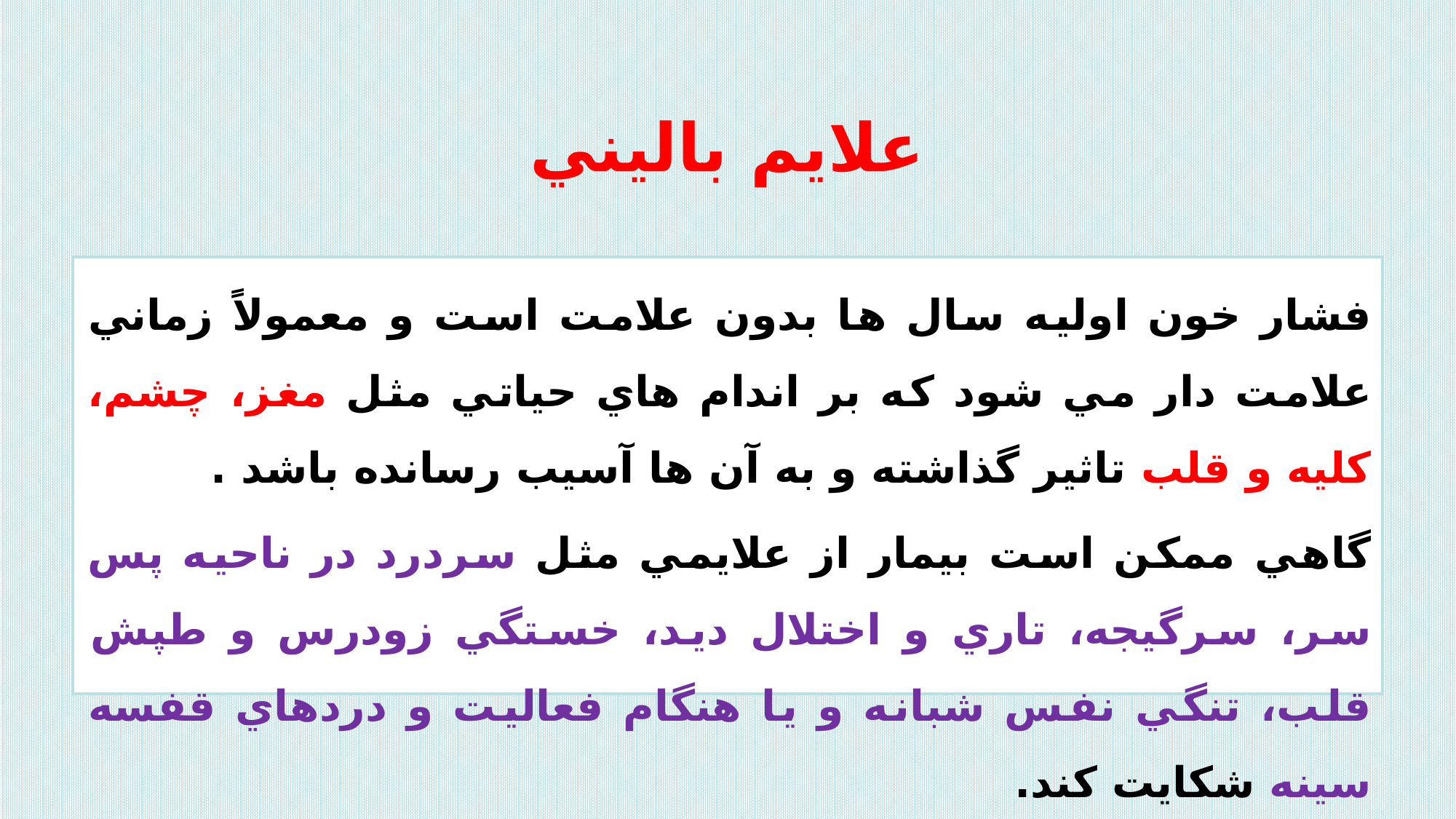

# علايم باليني
فشار خون اوليه سال ها بدون علامت است و معمولاً زماني علامت دار مي شود كه بر اندام هاي حياتي مثل مغز، چشم، كليه و قلب تاثير گذاشته و به آن ها آسيب رسانده باشد .
گاهي ممكن است بيمار از علايمي مثل سردرد در ناحيه پس سر، سرگيجه، تاري و اختلال ديد، خستگي زودرس و طپش قلب، تنگي نفس شبانه و يا هنگام فعاليت و دردهاي قفسه سينه شكايت كند.